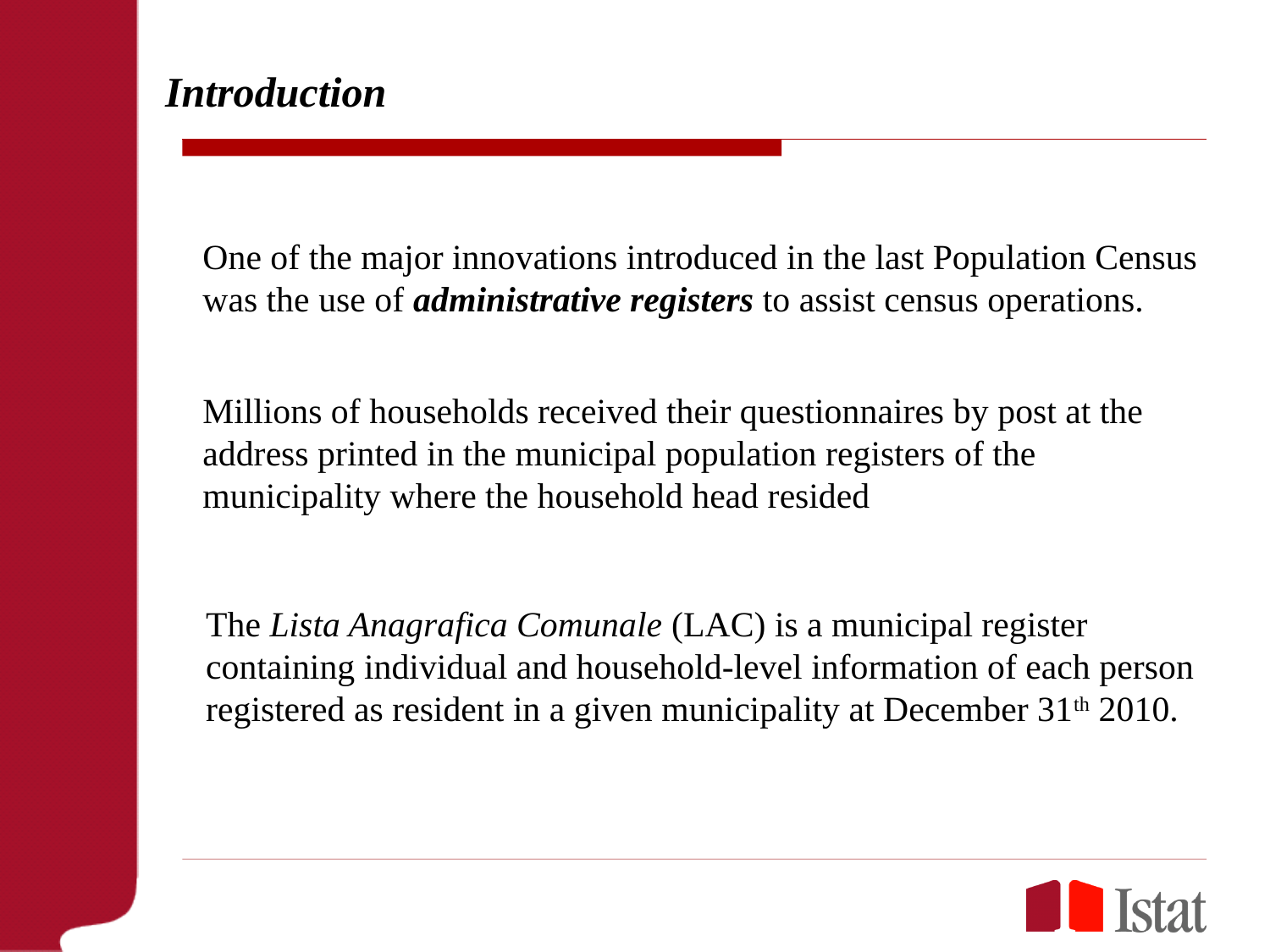

# Introduction

One of the major innovations introduced in the last Population Census was the use of administrative registers to assist census operations.

Millions of households received their questionnaires by post at the address printed in the municipal population registers of the municipality where the household head resided

The Lista Anagrafica Comunale (LAC) is a municipal register containing individual and household-level information of each person registered as resident in a given municipality at December 31th 2010.